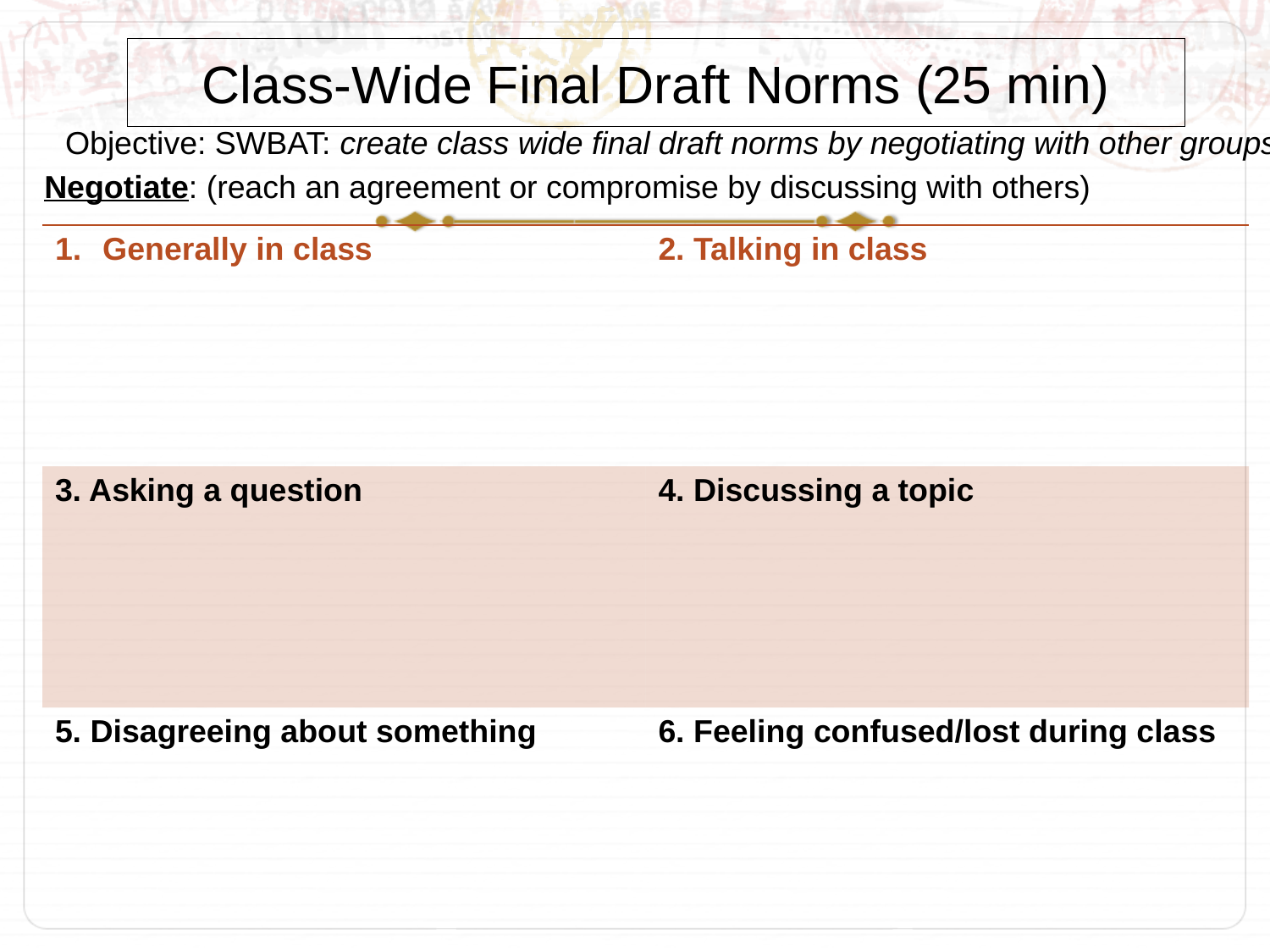

Class-Wide Final Draft Norms (25 min)
Objective: SWBAT: create class wide final draft norms by negotiating with other groups
Negotiate: (reach an agreement or compromise by discussing with others)
| Generally in class | 2. Talking in class |
| --- | --- |
| 3. Asking a question | 4. Discussing a topic |
| 5. Disagreeing about something | 6. Feeling confused/lost during class |